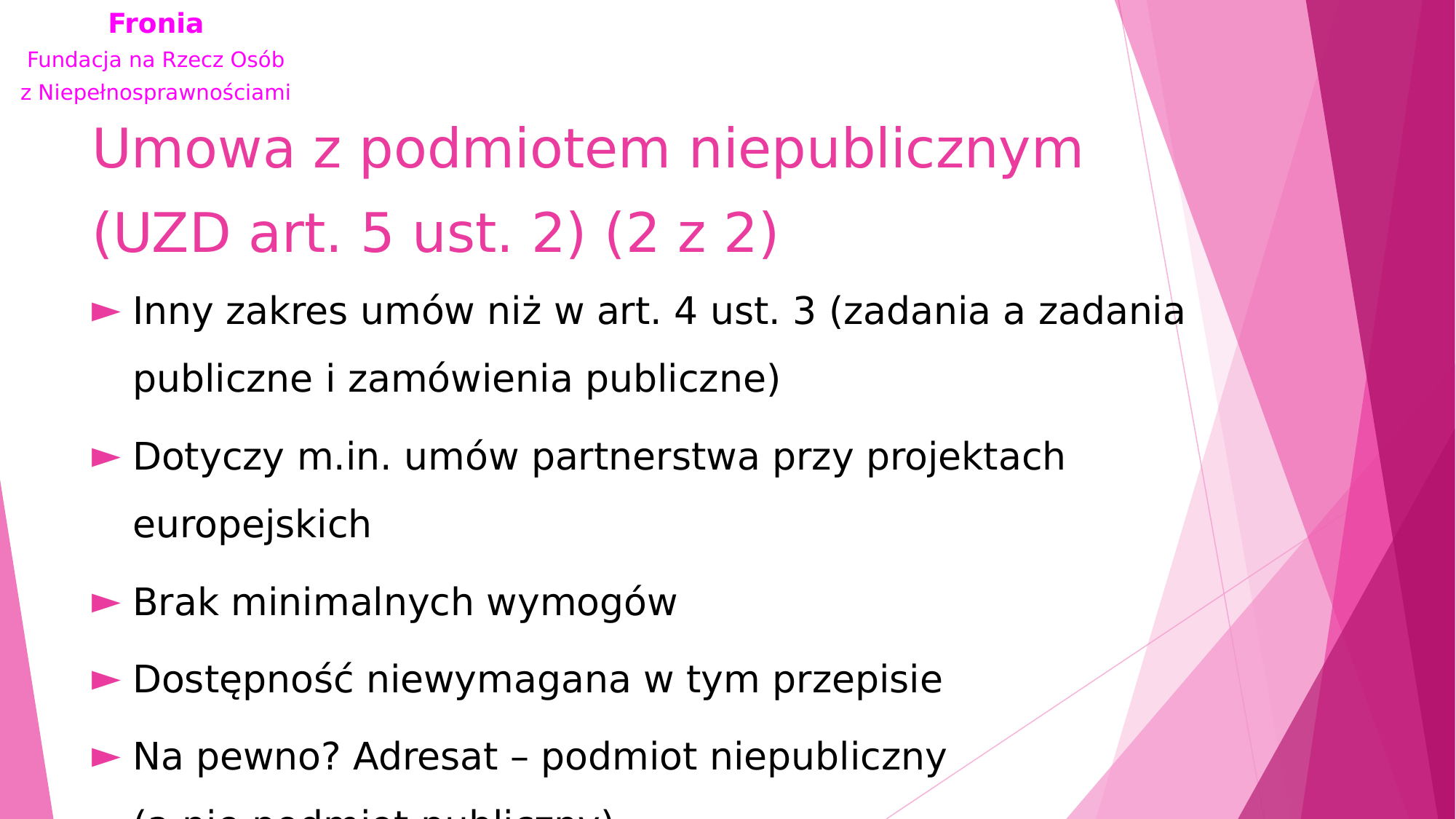

# Umowa z podmiotem niepublicznym (UZD art. 5 ust. 2) (2 z 2)
Inny zakres umów niż w art. 4 ust. 3 (zadania a zadania publiczne i zamówienia publiczne)
Dotyczy m.in. umów partnerstwa przy projektach europejskich
Brak minimalnych wymogów
Dostępność niewymagana w tym przepisie
Na pewno? Adresat – podmiot niepubliczny (a nie podmiot publiczny)